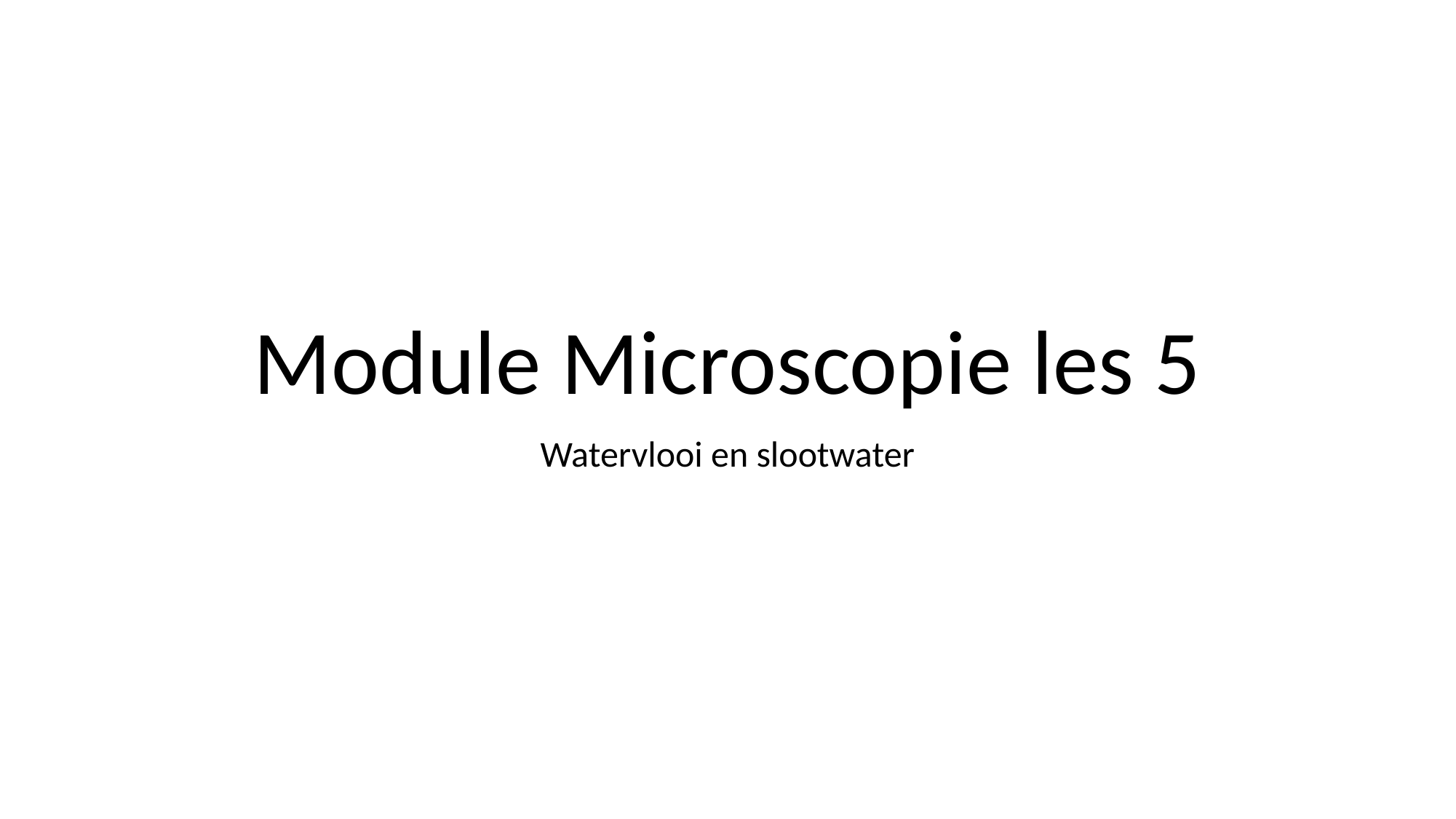

# Module Microscopie les 5
Watervlooi en slootwater